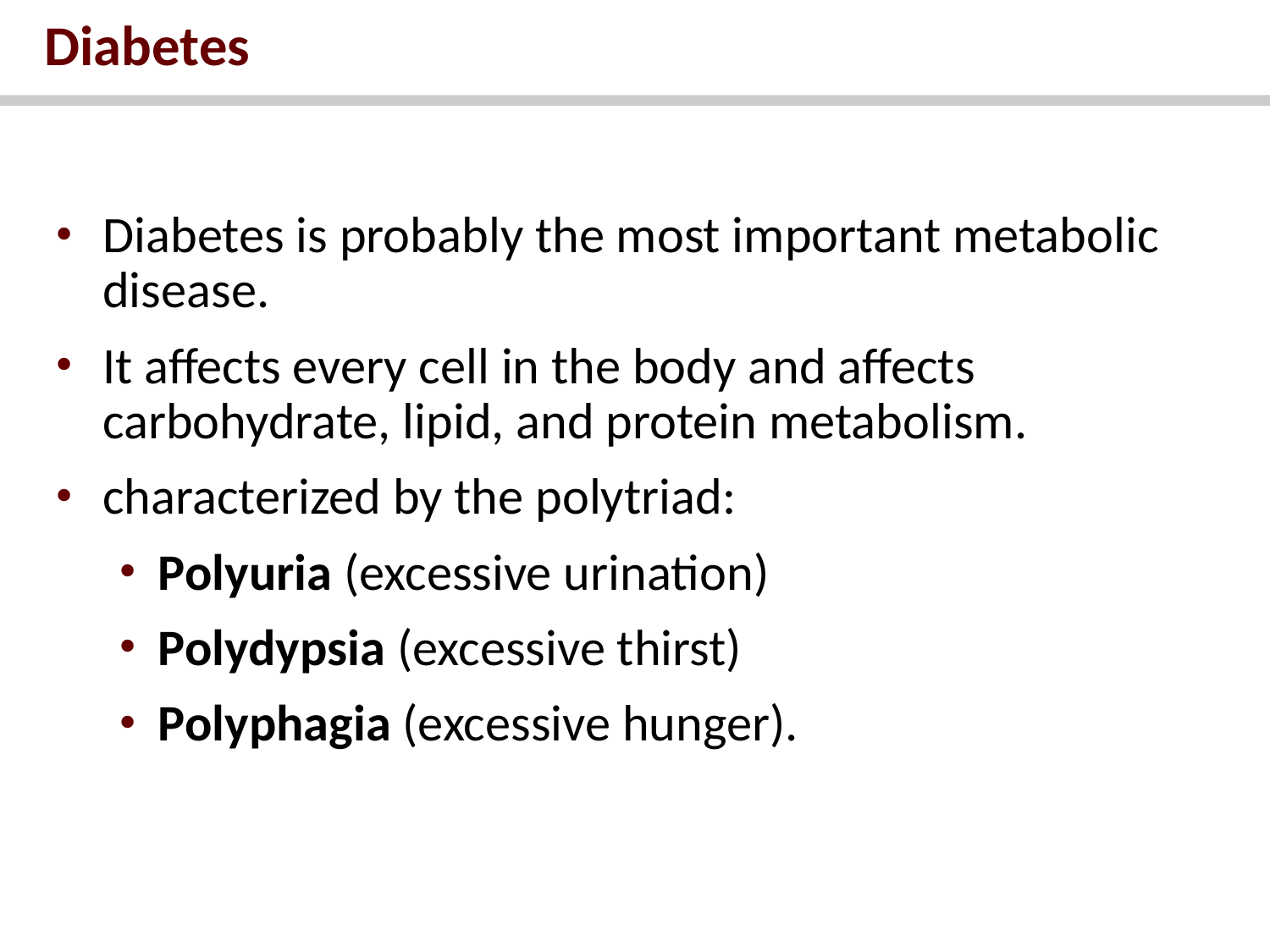

# Diabetes
Diabetes is probably the most important metabolic disease.
It affects every cell in the body and affects carbohydrate, lipid, and protein metabolism.
characterized by the polytriad:
Polyuria (excessive urination)
Polydypsia (excessive thirst)
Polyphagia (excessive hunger).